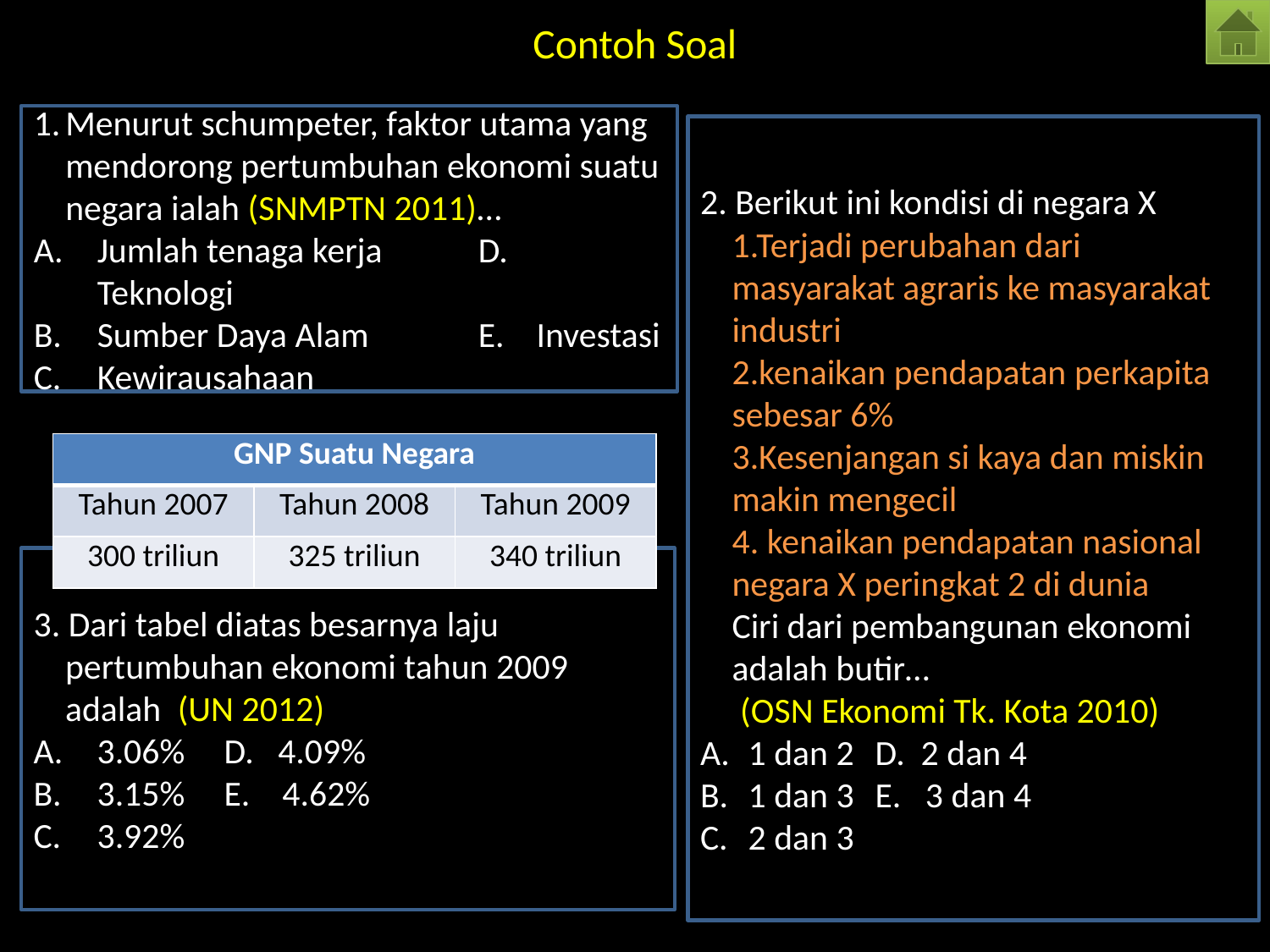

# Contoh Soal
Menurut schumpeter, faktor utama yang mendorong pertumbuhan ekonomi suatu negara ialah (SNMPTN 2011)…
Jumlah tenaga kerja	D.   Teknologi
Sumber Daya Alam	E.    Investasi
Kewirausahaan
2. Berikut ini kondisi di negara X
	1.Terjadi perubahan dari masyarakat agraris ke masyarakat industri
	2.kenaikan pendapatan perkapita sebesar 6%
	3.Kesenjangan si kaya dan miskin makin mengecil
	4. kenaikan pendapatan nasional negara X peringkat 2 di dunia
	Ciri dari pembangunan ekonomi adalah butir…
	 (OSN Ekonomi Tk. Kota 2010)
1 dan 2	D.  2 dan 4
1 dan 3	E.   3 dan 4
2 dan 3
| GNP Suatu Negara |  |  |
| --- | --- | --- |
| Tahun 2007 | Tahun 2008 | Tahun 2009 |
| 300 triliun | 325 triliun | 340 triliun |
3. Dari tabel diatas besarnya laju pertumbuhan ekonomi tahun 2009 adalah  (UN 2012)
3.06%	D.   4.09%
3.15%	E.    4.62%
3.92%